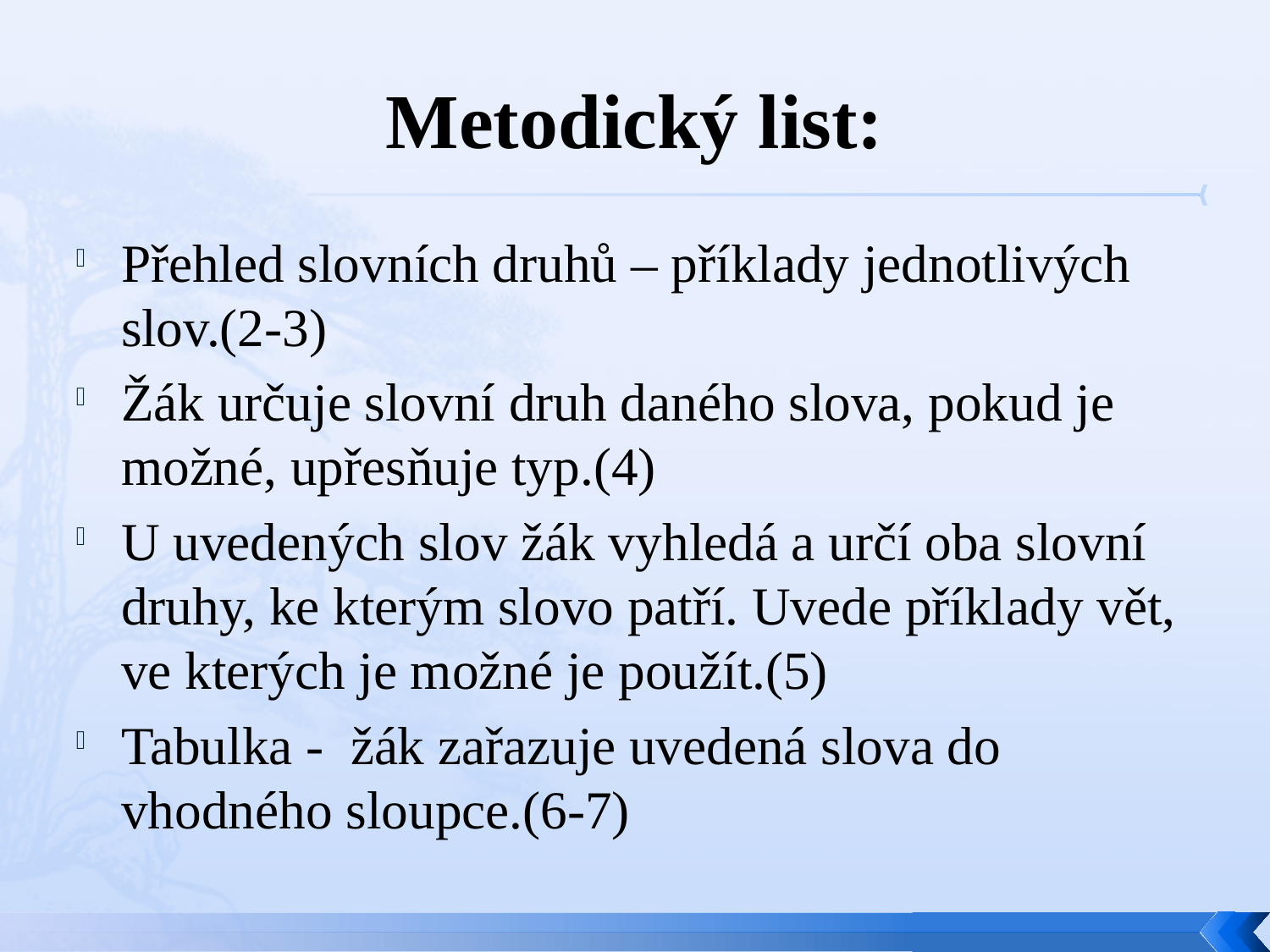

# Metodický list:
Přehled slovních druhů – příklady jednotlivých slov.(2-3)
Žák určuje slovní druh daného slova, pokud je možné, upřesňuje typ.(4)
U uvedených slov žák vyhledá a určí oba slovní druhy, ke kterým slovo patří. Uvede příklady vět, ve kterých je možné je použít.(5)
Tabulka -  žák zařazuje uvedená slova do vhodného sloupce.(6-7)